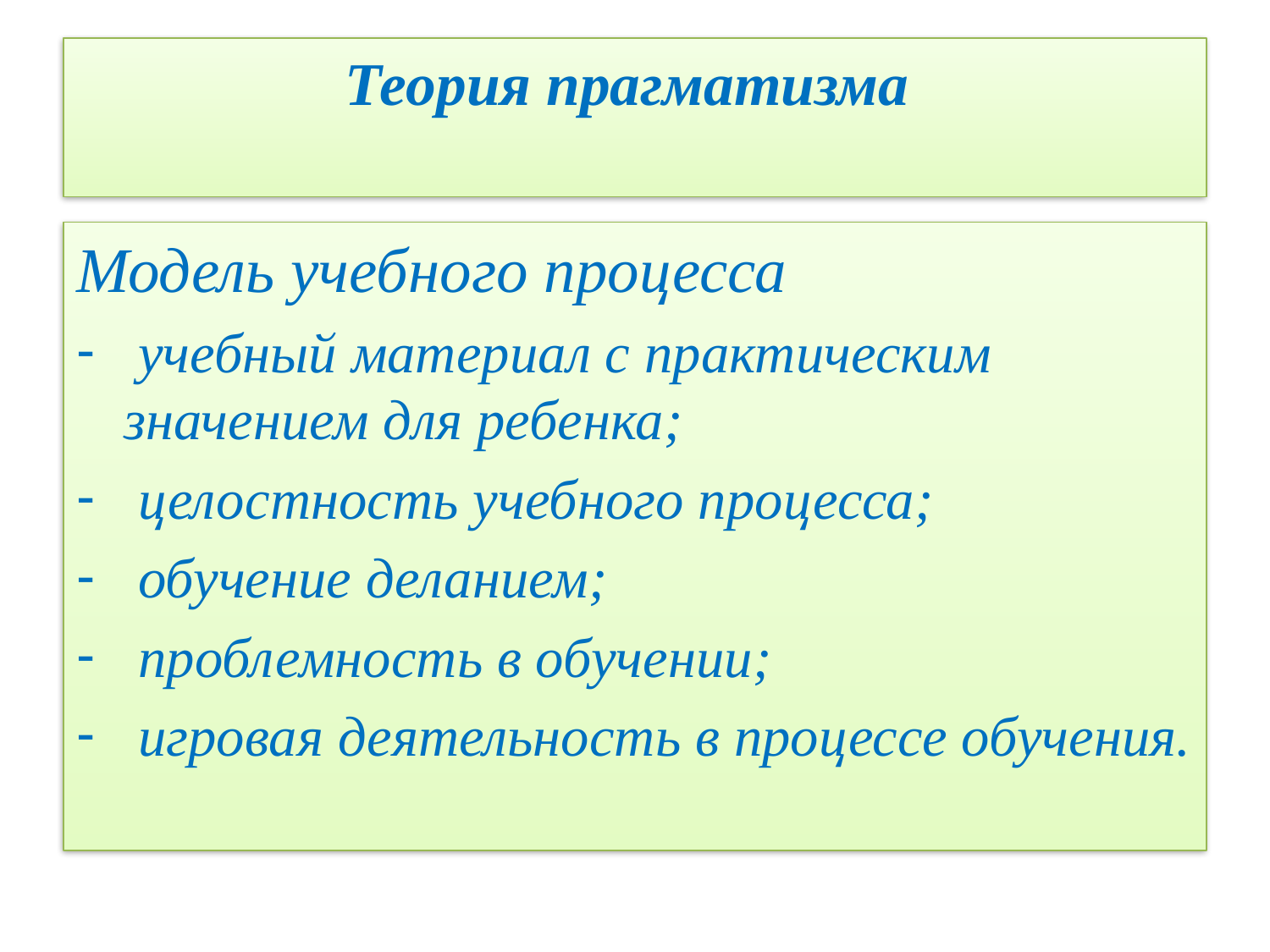

# Теория прагматизма
Модель учебного процесса
 учебный материал с практическим значением для ребенка;
 целостность учебного процесса;
 обучение деланием;
 проблемность в обучении;
 игровая деятельность в процессе обучения.